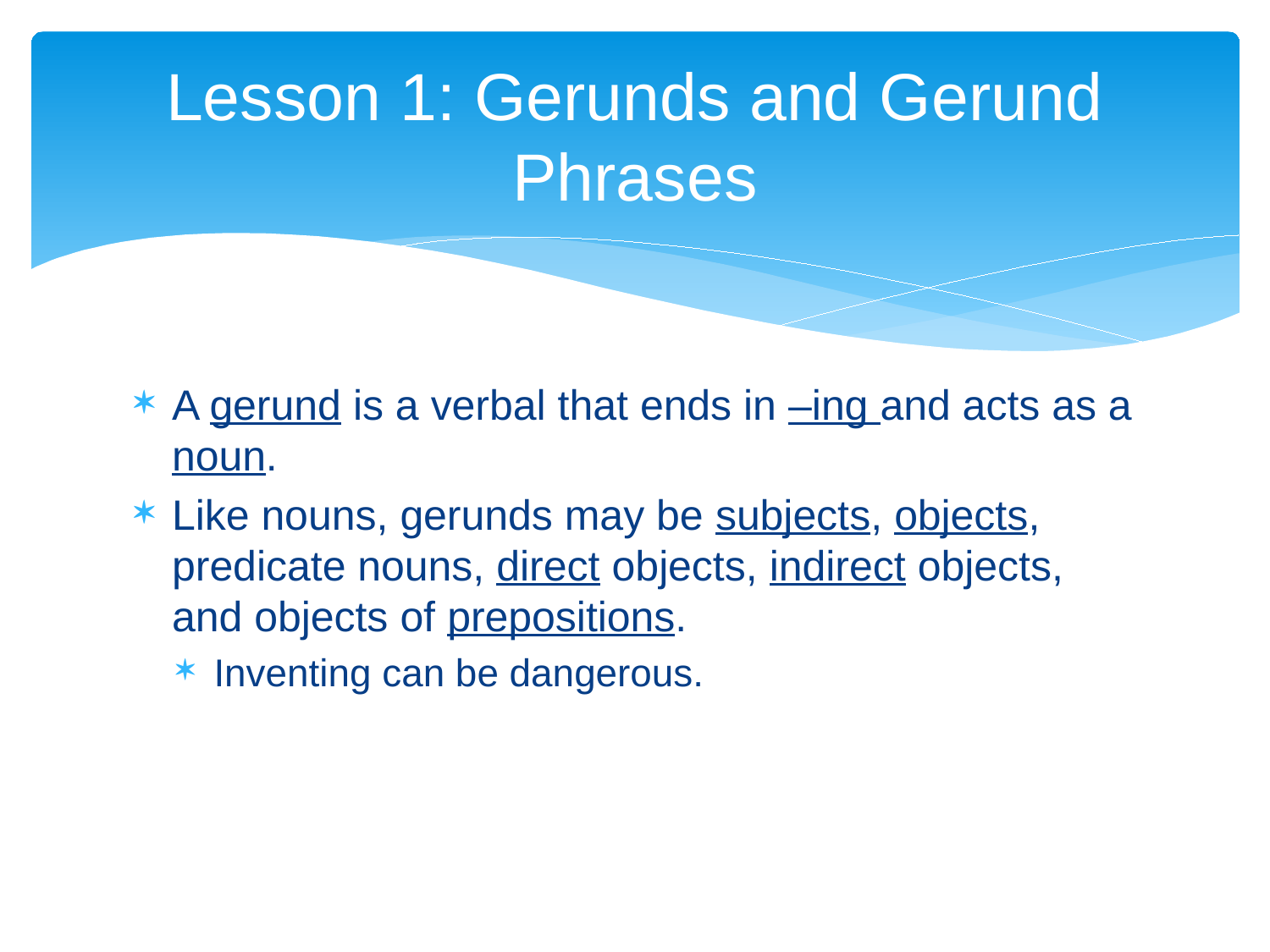

# Lesson 1: Gerunds and Gerund Phrases
A gerund is a verbal that ends in –ing and acts as a noun.
Like nouns, gerunds may be subjects, objects, predicate nouns, direct objects, indirect objects, and objects of prepositions.
Inventing can be dangerous.